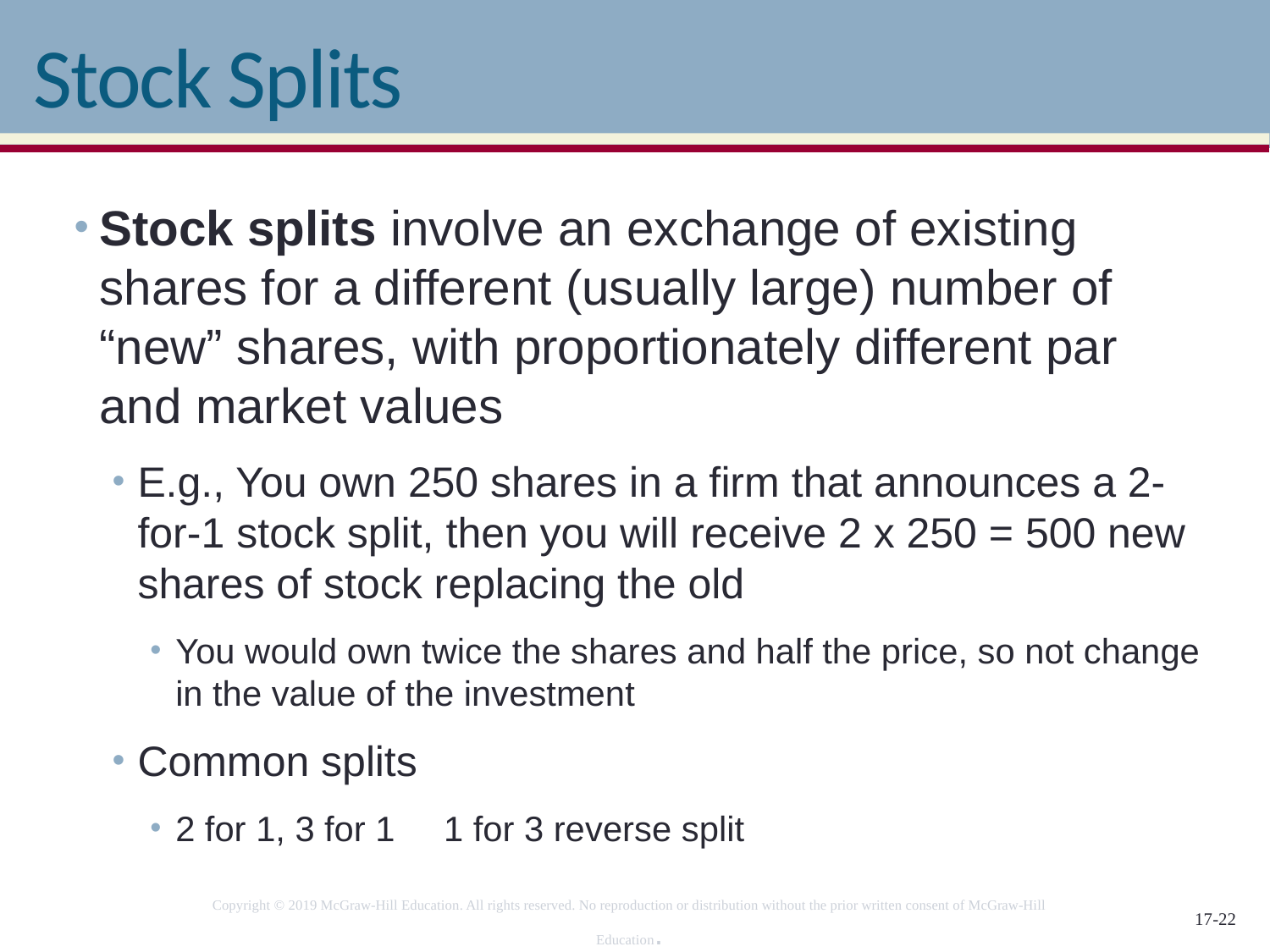

# Stock Splits
Stock splits involve an exchange of existing shares for a different (usually large) number of “new” shares, with proportionately different par and market values
E.g., You own 250 shares in a firm that announces a 2-for-1 stock split, then you will receive 2 x 250 = 500 new shares of stock replacing the old
You would own twice the shares and half the price, so not change in the value of the investment
Common splits
2 for 1, 3 for 1     1 for 3 reverse split

Copyright © 2019 McGraw-Hill Education. All rights reserved. No reproduction or distribution without the prior written consent of McGraw-Hill Education.